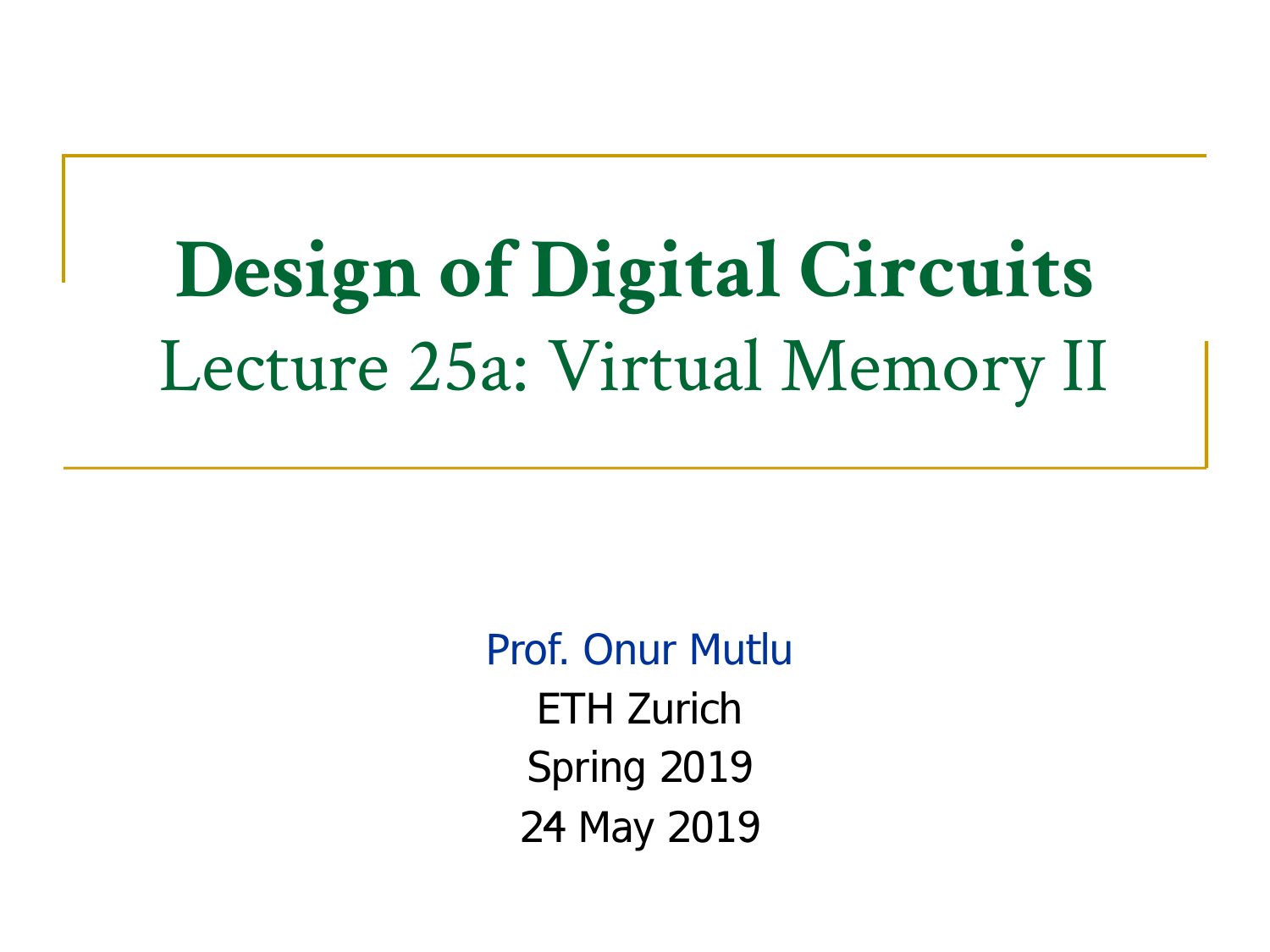

# Design of Digital Circuits Lecture 25a: Virtual Memory II

Prof. Onur Mutlu
ETH Zurich
Spring 2019
24 May 2019